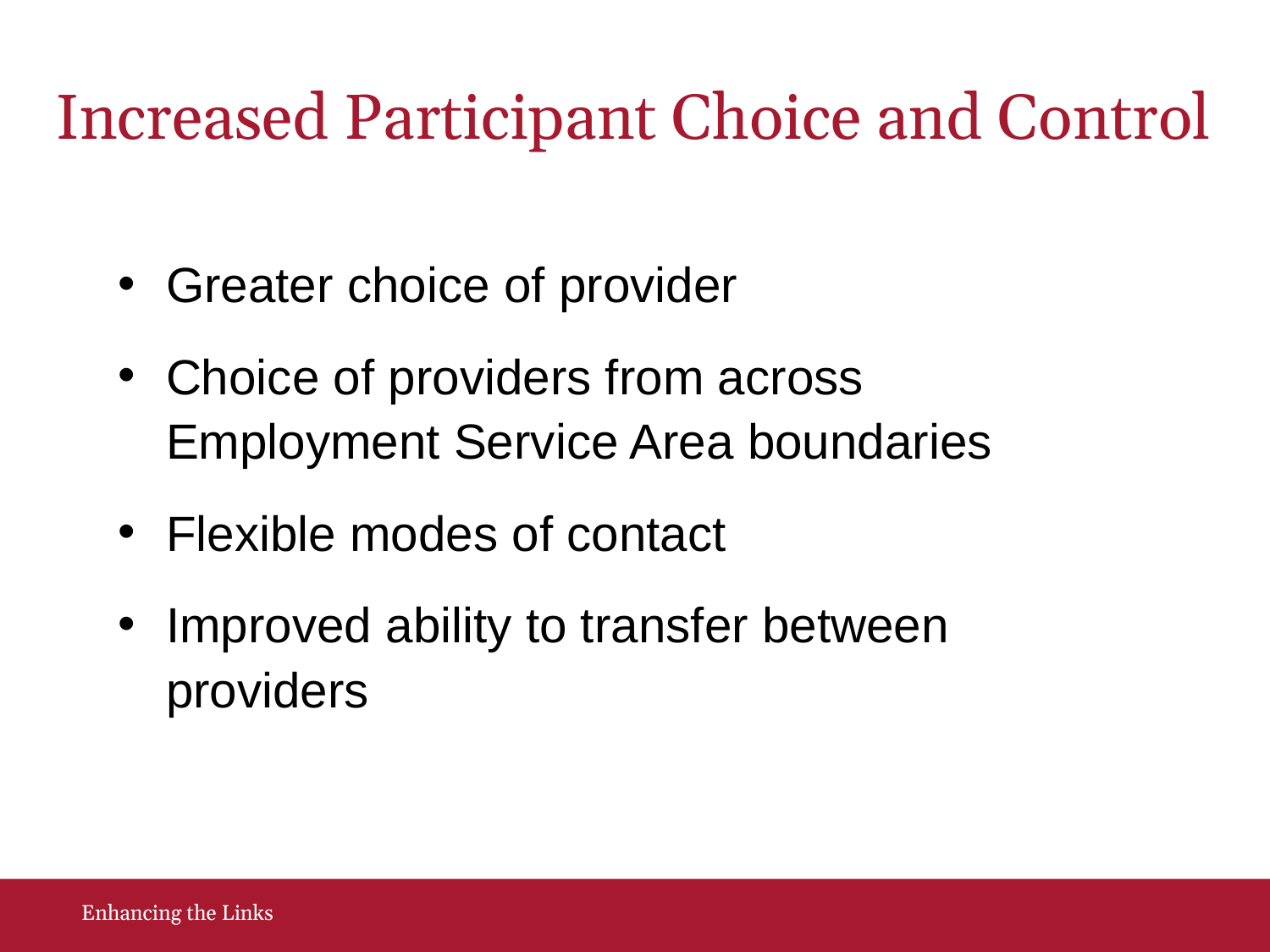

# Increased Participant Choice and Control
Greater choice of provider
Choice of providers from across Employment Service Area boundaries
Flexible modes of contact
Improved ability to transfer between providers

Enhancing the Links